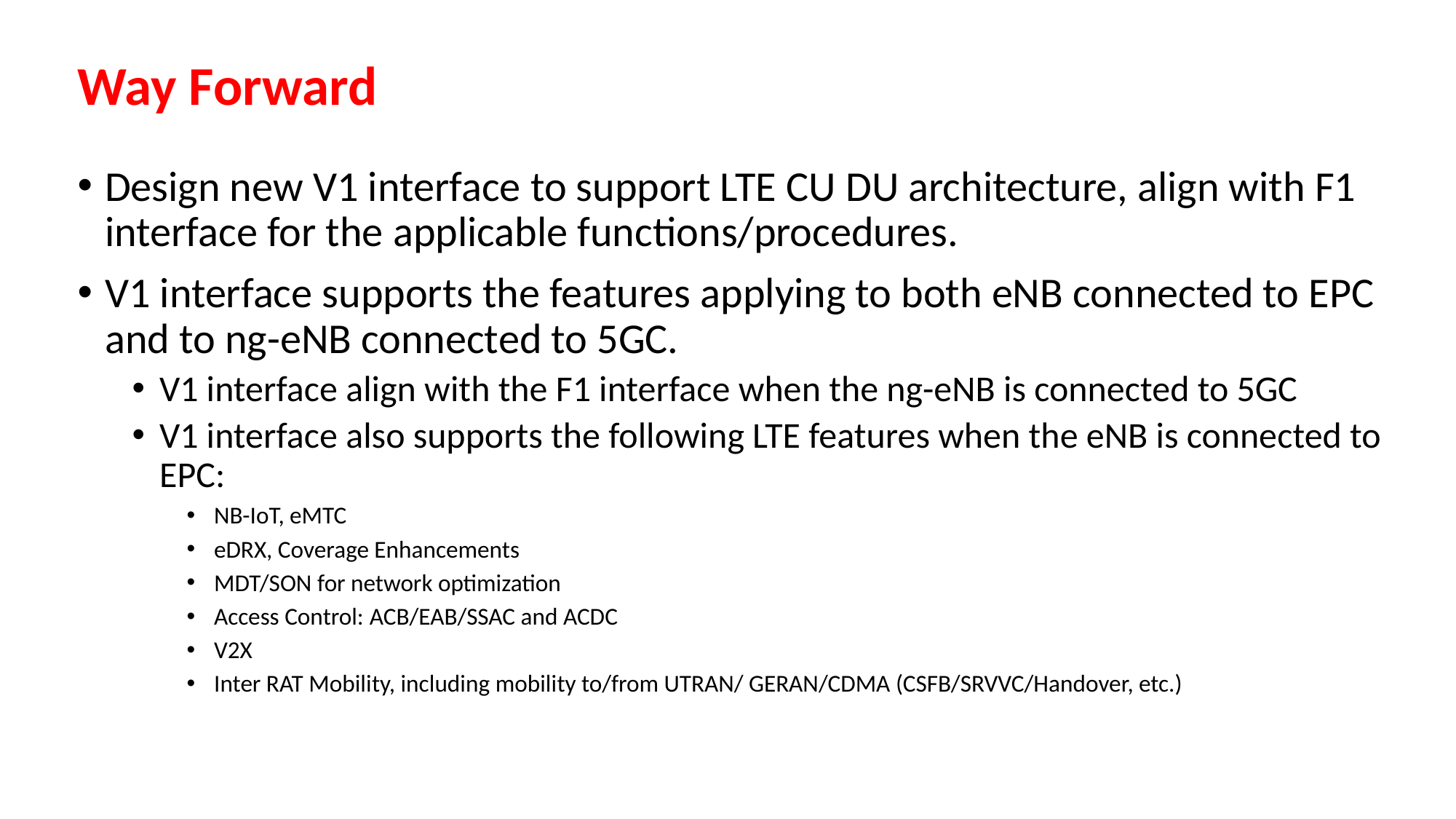

Way Forward

Design new V1 interface to support LTE CU DU architecture, align with F1 interface for the applicable functions/procedures.
V1 interface supports the features applying to both eNB connected to EPC and to ng-eNB connected to 5GC.
V1 interface align with the F1 interface when the ng-eNB is connected to 5GC
V1 interface also supports the following LTE features when the eNB is connected to EPC:
NB-IoT, eMTC
eDRX, Coverage Enhancements
MDT/SON for network optimization
Access Control: ACB/EAB/SSAC and ACDC
V2X
Inter RAT Mobility, including mobility to/from UTRAN/ GERAN/CDMA (CSFB/SRVVC/Handover, etc.)